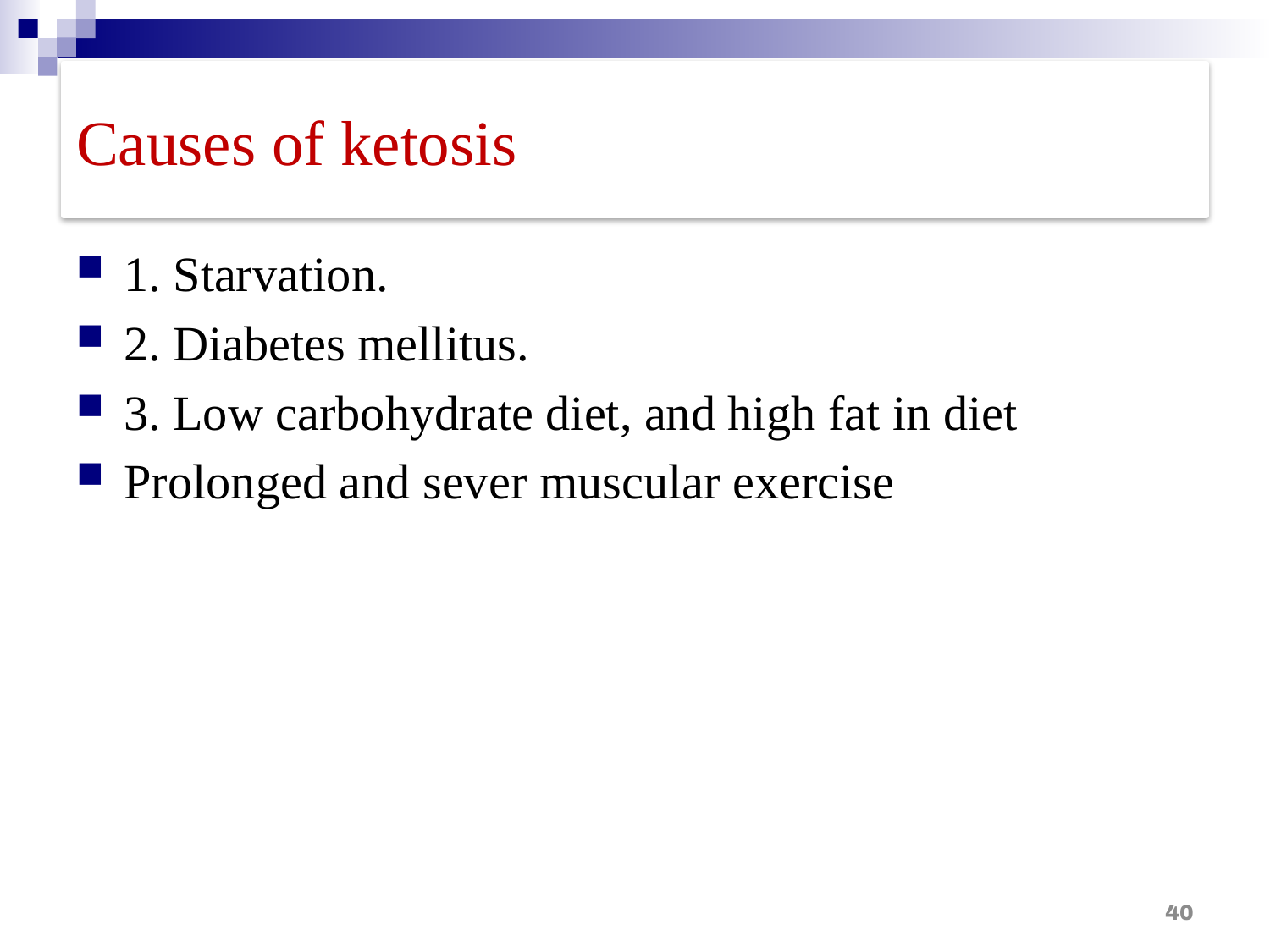

# Causes of ketosis
1. Starvation.
2. Diabetes mellitus.
3. Low carbohydrate diet, and high fat in diet
Prolonged and sever muscular exercise
40